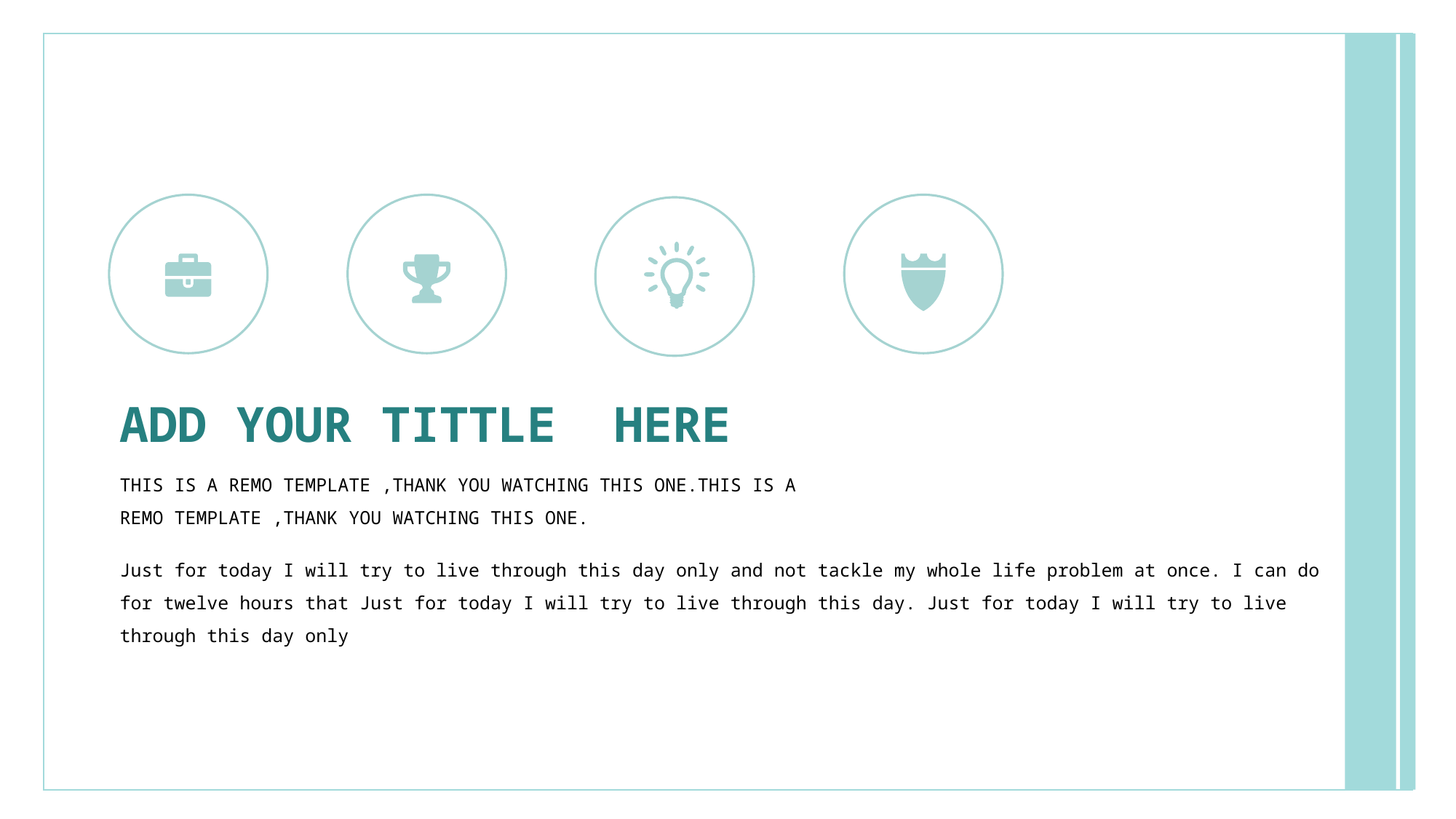

ADD YOUR TITTLE  HERE
THIS IS A REMO TEMPLATE ,THANK YOU WATCHING THIS ONE.THIS IS A REMO TEMPLATE ,THANK YOU WATCHING THIS ONE.
Just for today I will try to live through this day only and not tackle my whole life problem at once. I can do for twelve hours that Just for today I will try to live through this day. Just for today I will try to live through this day only